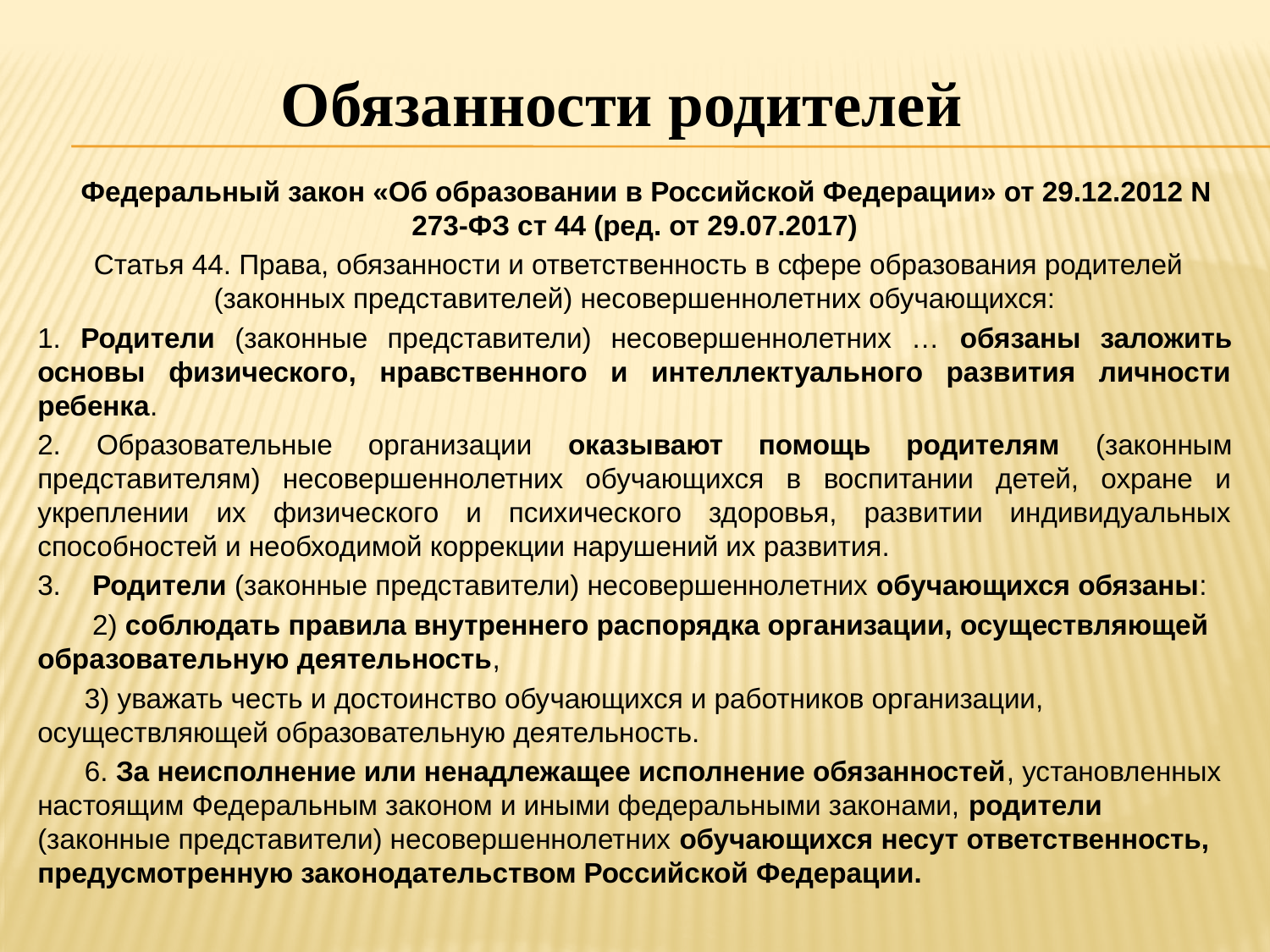

Обязанности родителей
   Федеральный закон «Об образовании в Российской Федерации» от 29.12.2012 N 273-ФЗ ст 44 (ред. от 29.07.2017)
 Статья 44. Права, обязанности и ответственность в сфере образования родителей (законных представителей) несовершеннолетних обучающихся:
1. Родители (законные представители) несовершеннолетних … обязаны заложить основы физического, нравственного и интеллектуального развития личности ребенка.
2. Образовательные организации оказывают помощь родителям (законным представителям) несовершеннолетних обучающихся в воспитании детей, охране и укреплении их физического и психического здоровья, развитии индивидуальных способностей и необходимой коррекции нарушений их развития.
3.    Родители (законные представители) несовершеннолетних обучающихся обязаны:
       2) соблюдать правила внутреннего распорядка организации, осуществляющей образовательную деятельность,
      3) уважать честь и достоинство обучающихся и работников организации, осуществляющей образовательную деятельность.
      6. За неисполнение или ненадлежащее исполнение обязанностей, установленных настоящим Федеральным законом и иными федеральными законами, родители (законные представители) несовершеннолетних обучающихся несут ответственность, предусмотренную законодательством Российской Федерации.